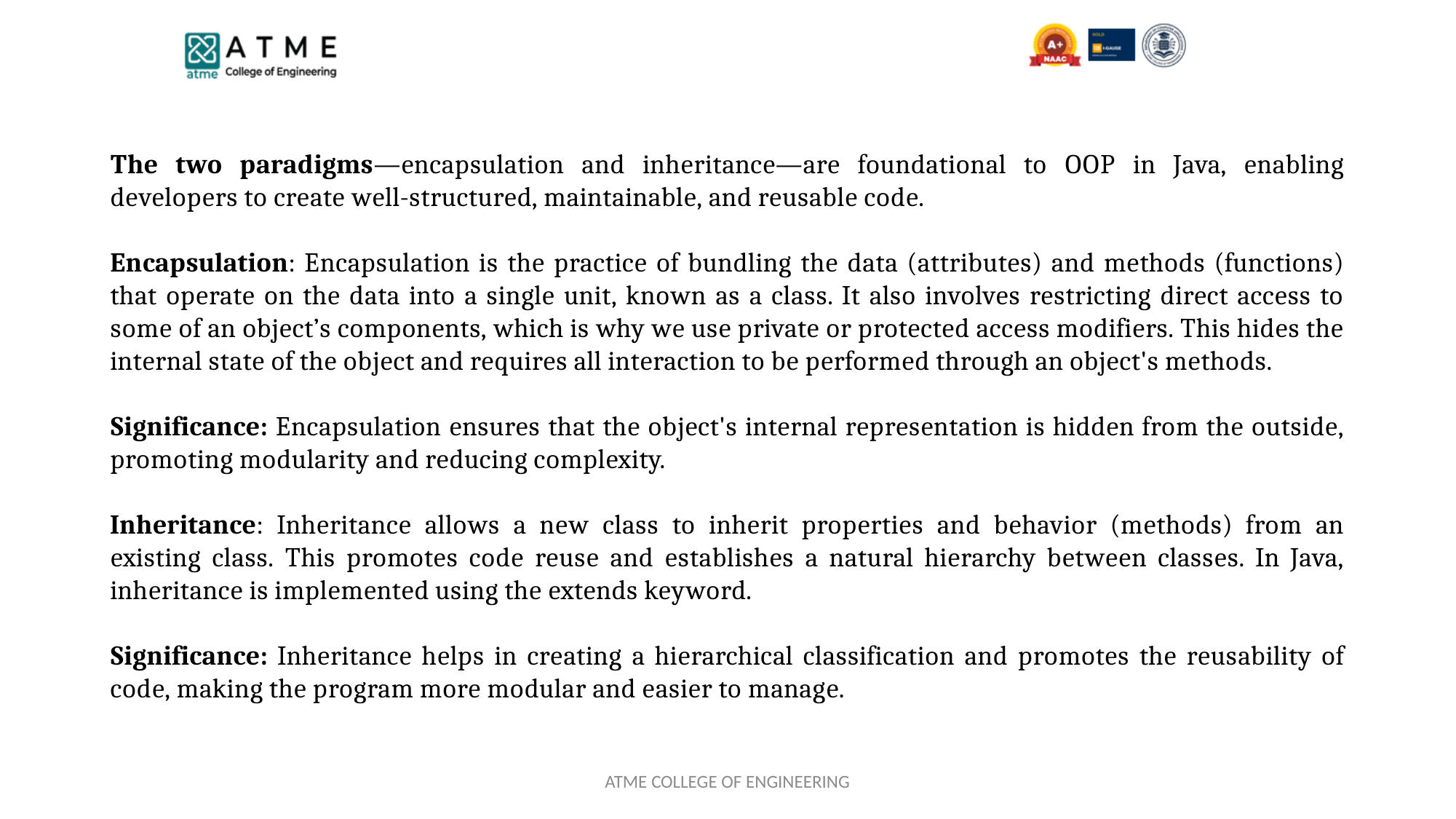

The two paradigms—encapsulation and inheritance—are foundational to OOP in Java, enabling developers to create well-structured, maintainable, and reusable code.

Encapsulation: Encapsulation is the practice of bundling the data (attributes) and methods (functions) that operate on the data into a single unit, known as a class. It also involves restricting direct access to some of an object’s components, which is why we use private or protected access modifiers. This hides the internal state of the object and requires all interaction to be performed through an object's methods.

Significance: Encapsulation ensures that the object's internal representation is hidden from the outside, promoting modularity and reducing complexity.

Inheritance: Inheritance allows a new class to inherit properties and behavior (methods) from an existing class. This promotes code reuse and establishes a natural hierarchy between classes. In Java, inheritance is implemented using the extends keyword.

Significance: Inheritance helps in creating a hierarchical classification and promotes the reusability of code, making the program more modular and easier to manage.

ATME COLLEGE OF ENGINEERING